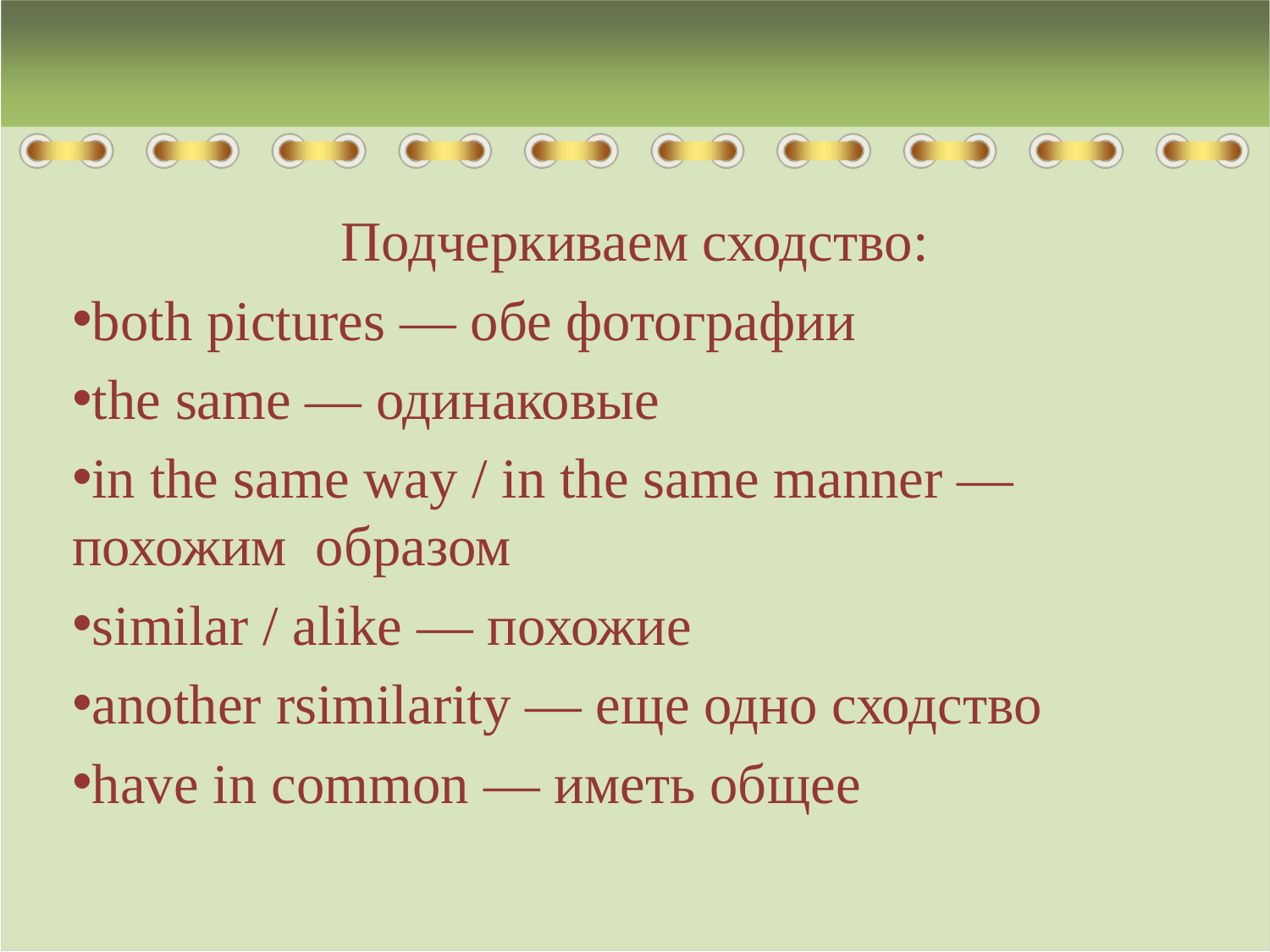

Подчеркиваем сходство:
both pictures — обе фотографии
the same — одинаковые
in the same way / in the same manner — похожим  образом
similar / alike — похожие
another rsimilarity — еще одно сходство
have in common — иметь общее